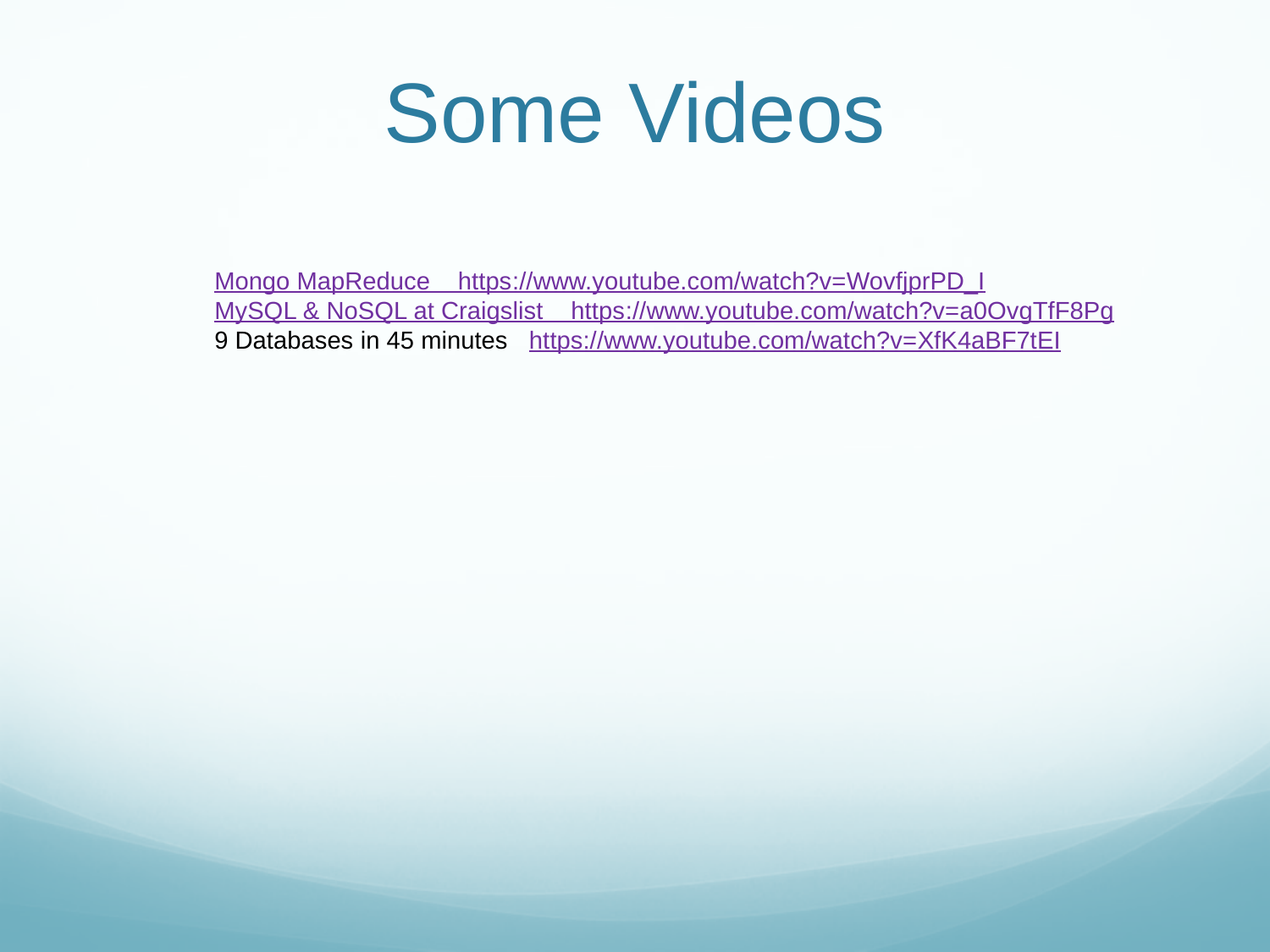

# Some Videos
Mongo MapReduce    https://www.youtube.com/watch?v=WovfjprPD_I
MySQL & NoSQL at Craigslist    https://www.youtube.com/watch?v=a0OvgTfF8Pg
9 Databases in 45 minutes   https://www.youtube.com/watch?v=XfK4aBF7tEI